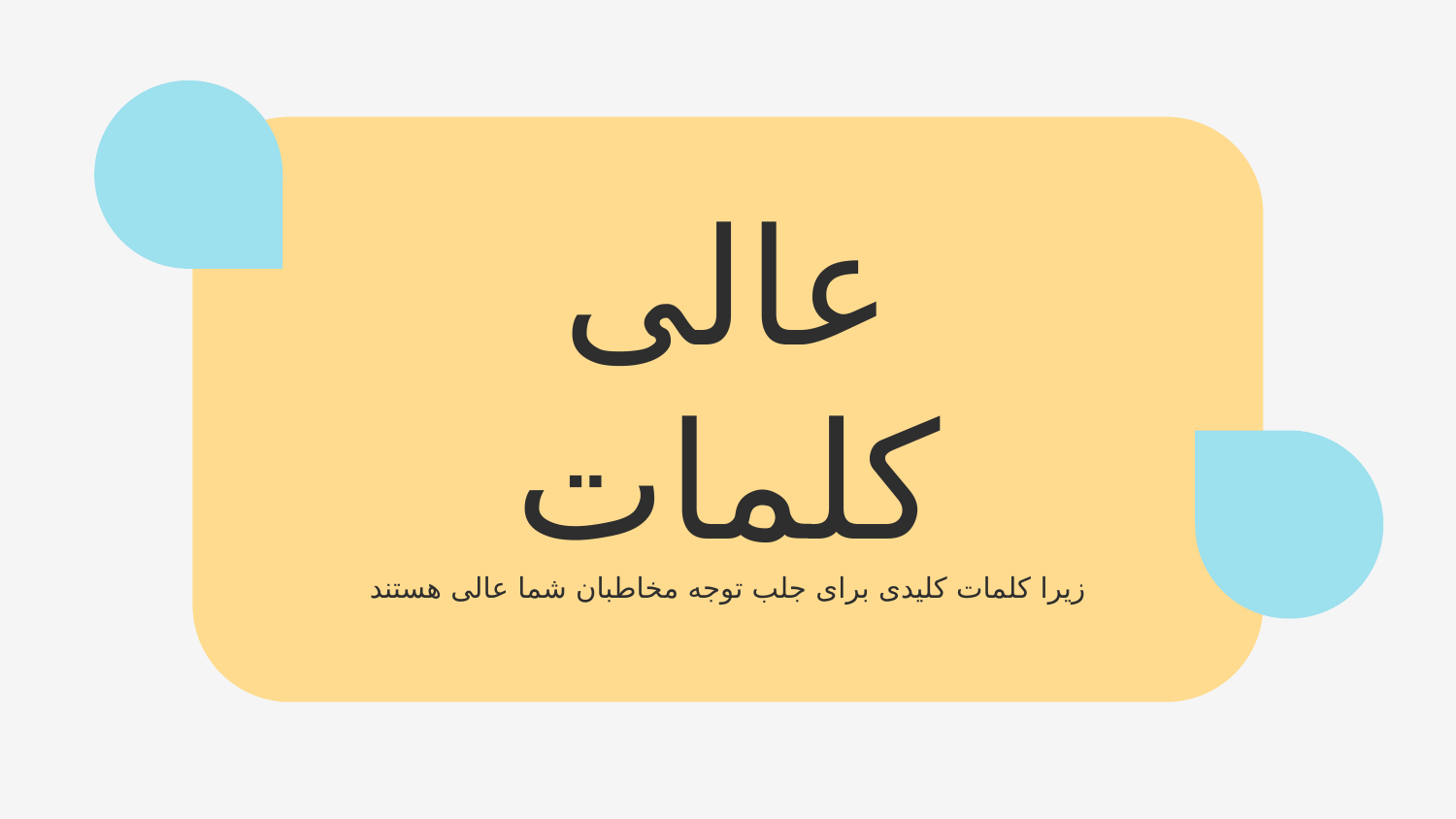

# عالی کلمات

زیرا کلمات کلیدی برای جلب توجه مخاطبان شما عالی هستند